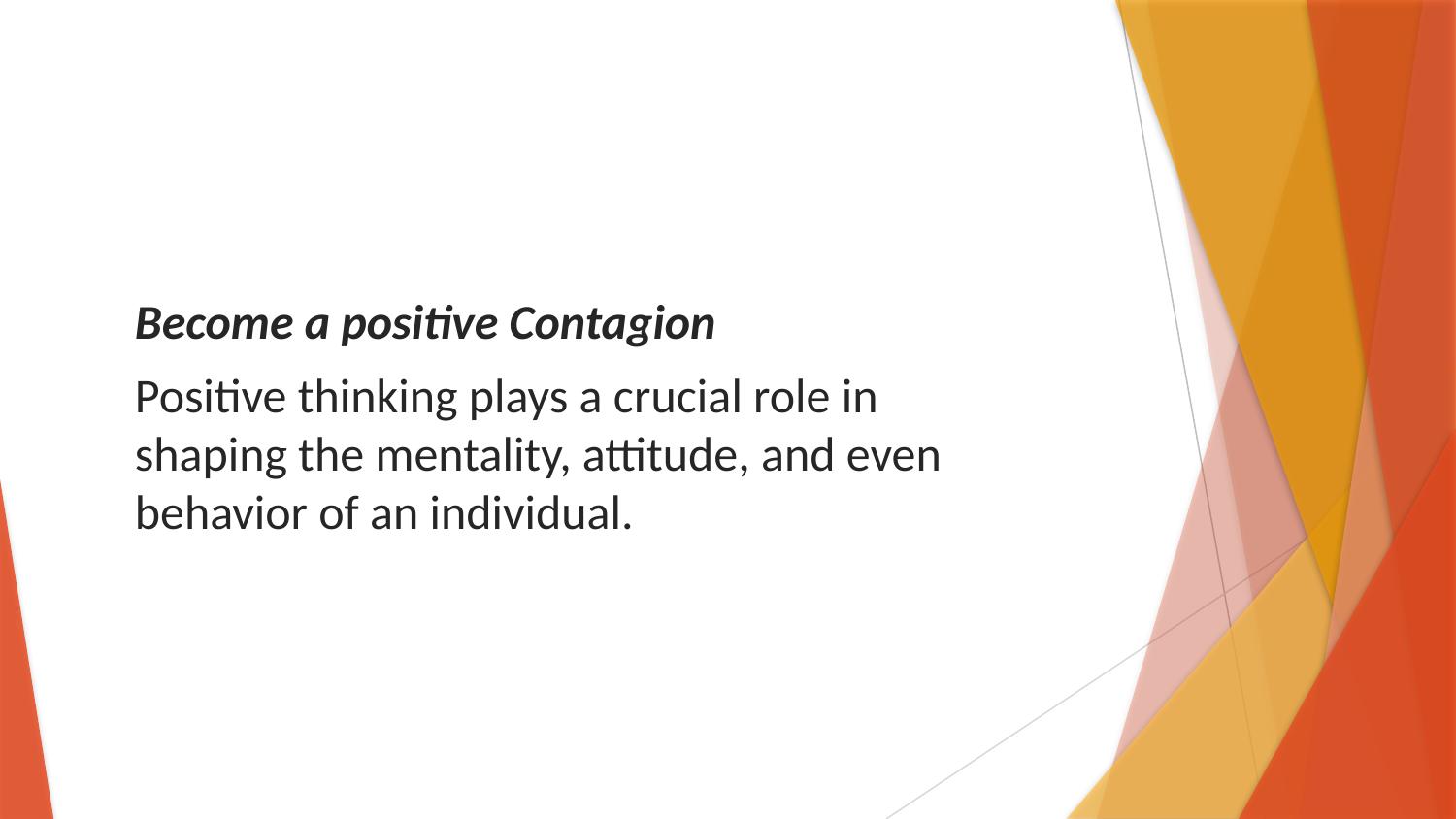

Become a positive Contagion
Positive thinking plays a crucial role in shaping the mentality, attitude, and even behavior of an individual.